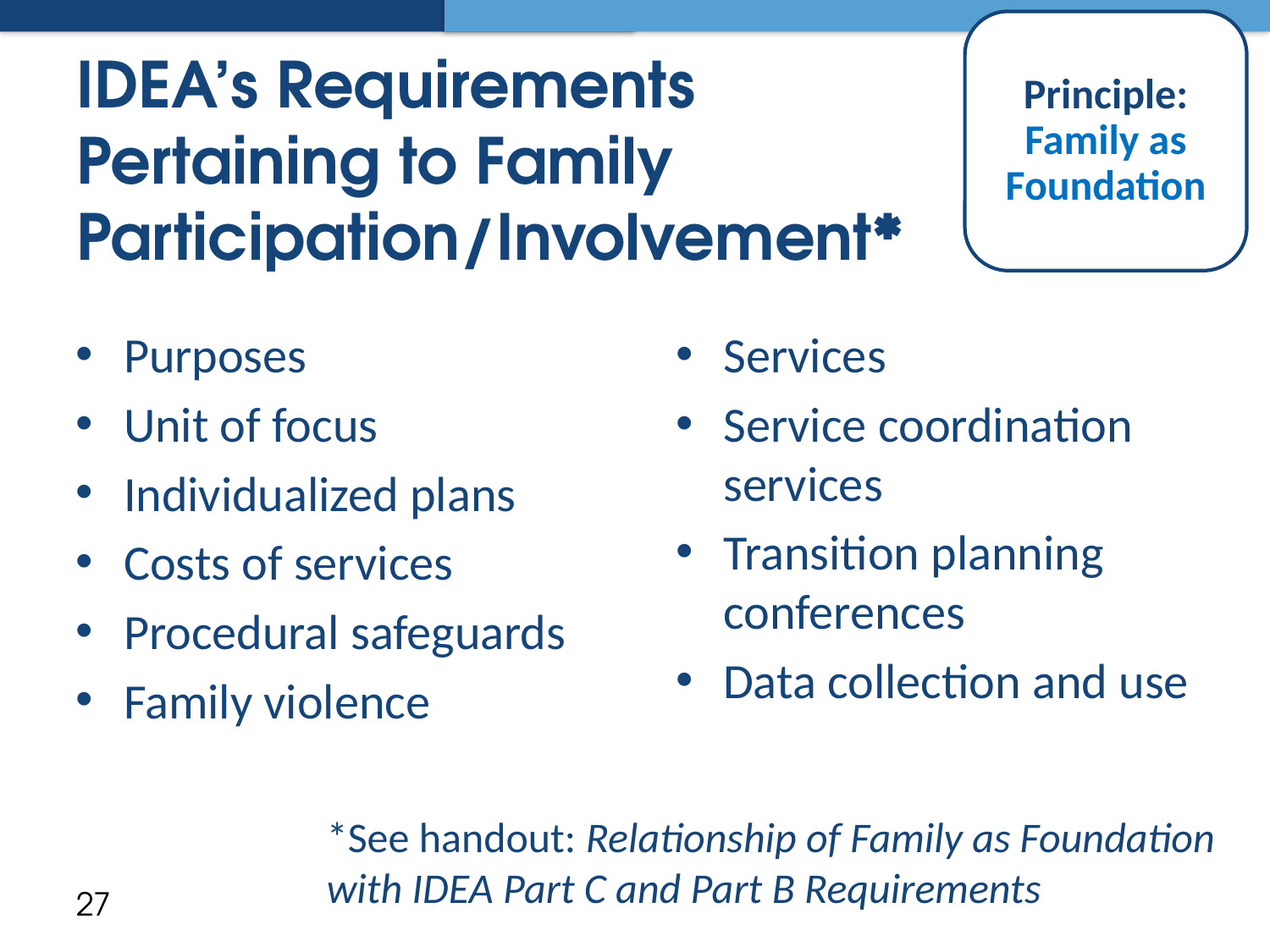

Principle: Family as Foundation
# IDEA’s Requirements Pertaining to Family Participation/Involvement*
Purposes
Unit of focus
Individualized plans
Costs of services
Procedural safeguards
Family violence
Services
Service coordination services
Transition planning conferences
Data collection and use
*See handout: Relationship of Family as Foundation with IDEA Part C and Part B Requirements
27